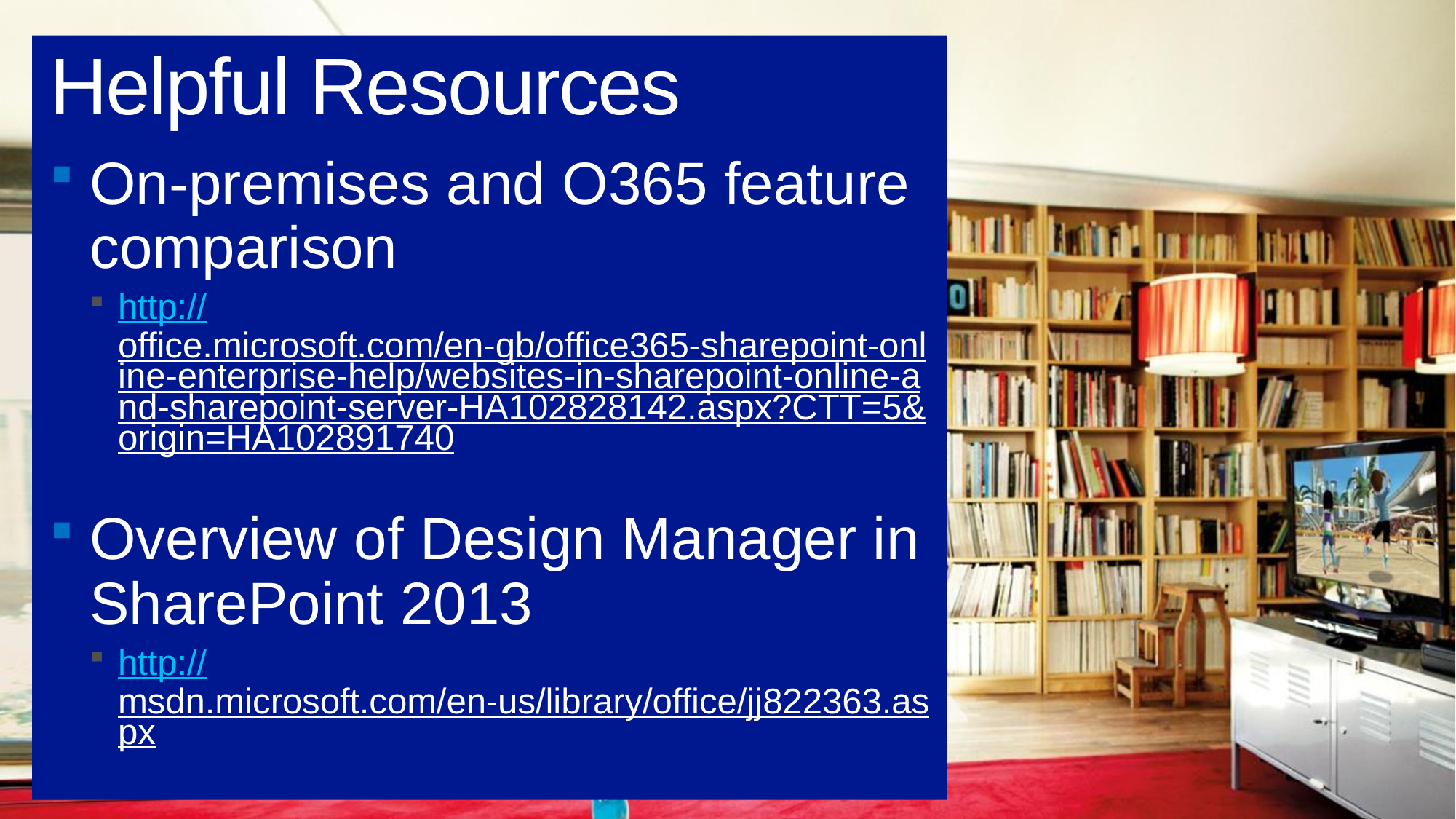

# Helpful Resources

On-premises and O365 feature comparison
http://office.microsoft.com/en-gb/office365-sharepoint-online-enterprise-help/websites-in-sharepoint-online-and-sharepoint-server-HA102828142.aspx?CTT=5&origin=HA102891740
Overview of Design Manager in SharePoint 2013
http://msdn.microsoft.com/en-us/library/office/jj822363.aspx